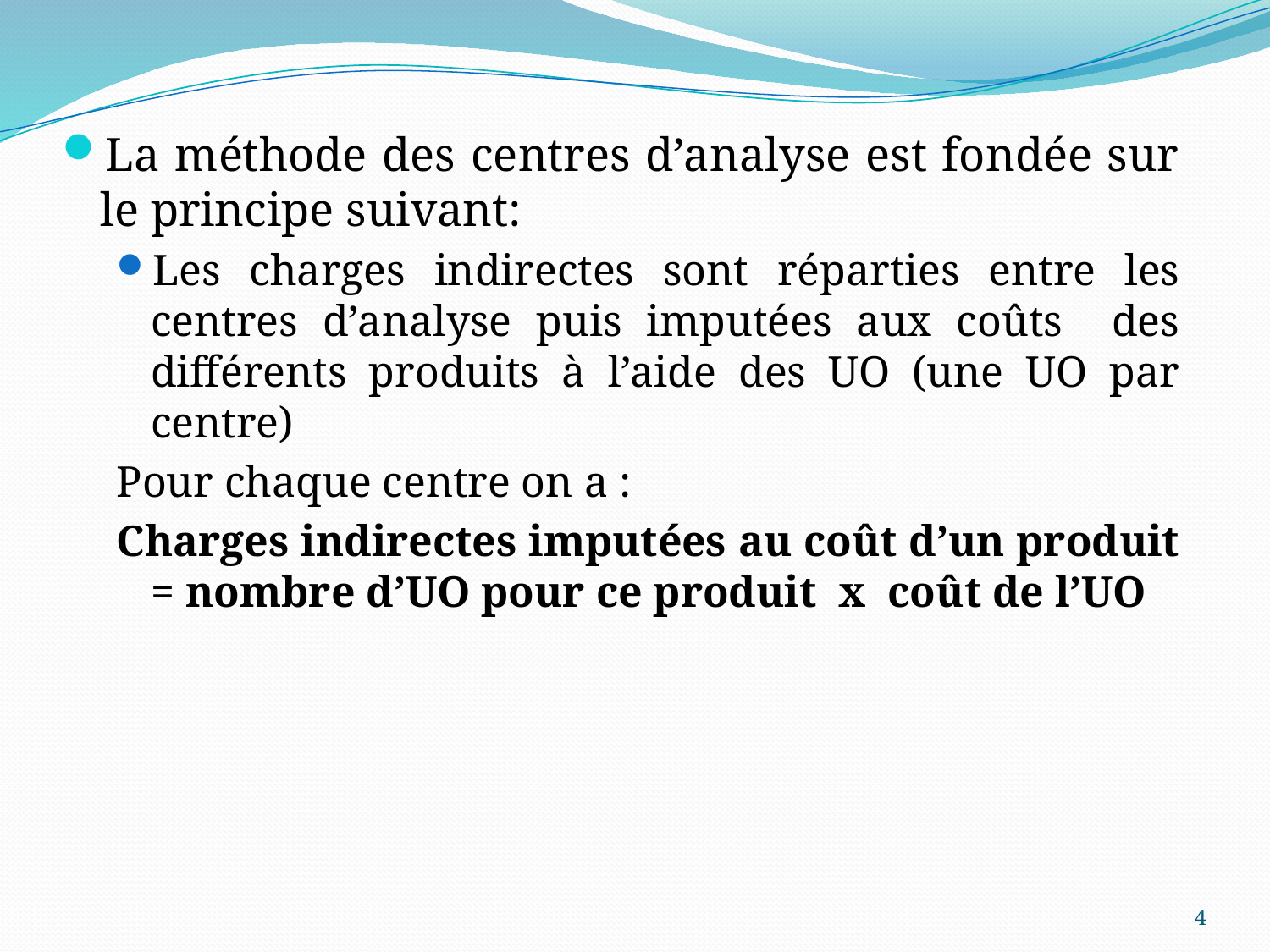

La méthode des centres d’analyse est fondée sur le principe suivant:
Les charges indirectes sont réparties entre les centres d’analyse puis imputées aux coûts  des différents produits à l’aide des UO (une UO par centre)
Pour chaque centre on a :
Charges indirectes imputées au coût d’un produit = nombre d’UO pour ce produit  x  coût de l’UO
4